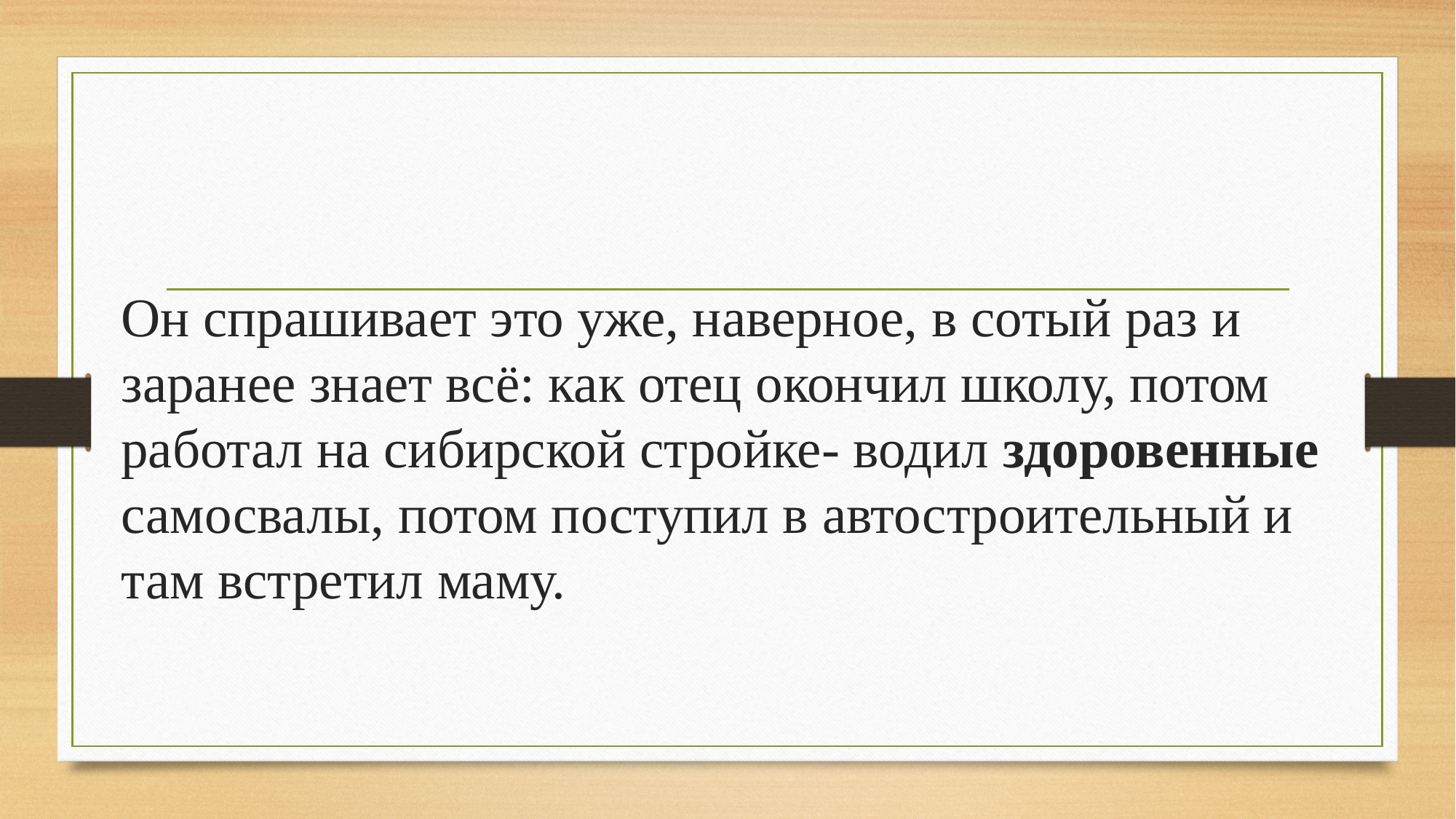

#

Он спрашивает это уже, наверное, в сотый раз и заранее знает всё: как отец окончил школу, потом работал на сибирской стройке- водил здоровенные самосвалы, потом поступил в автостроительный и там встретил маму.